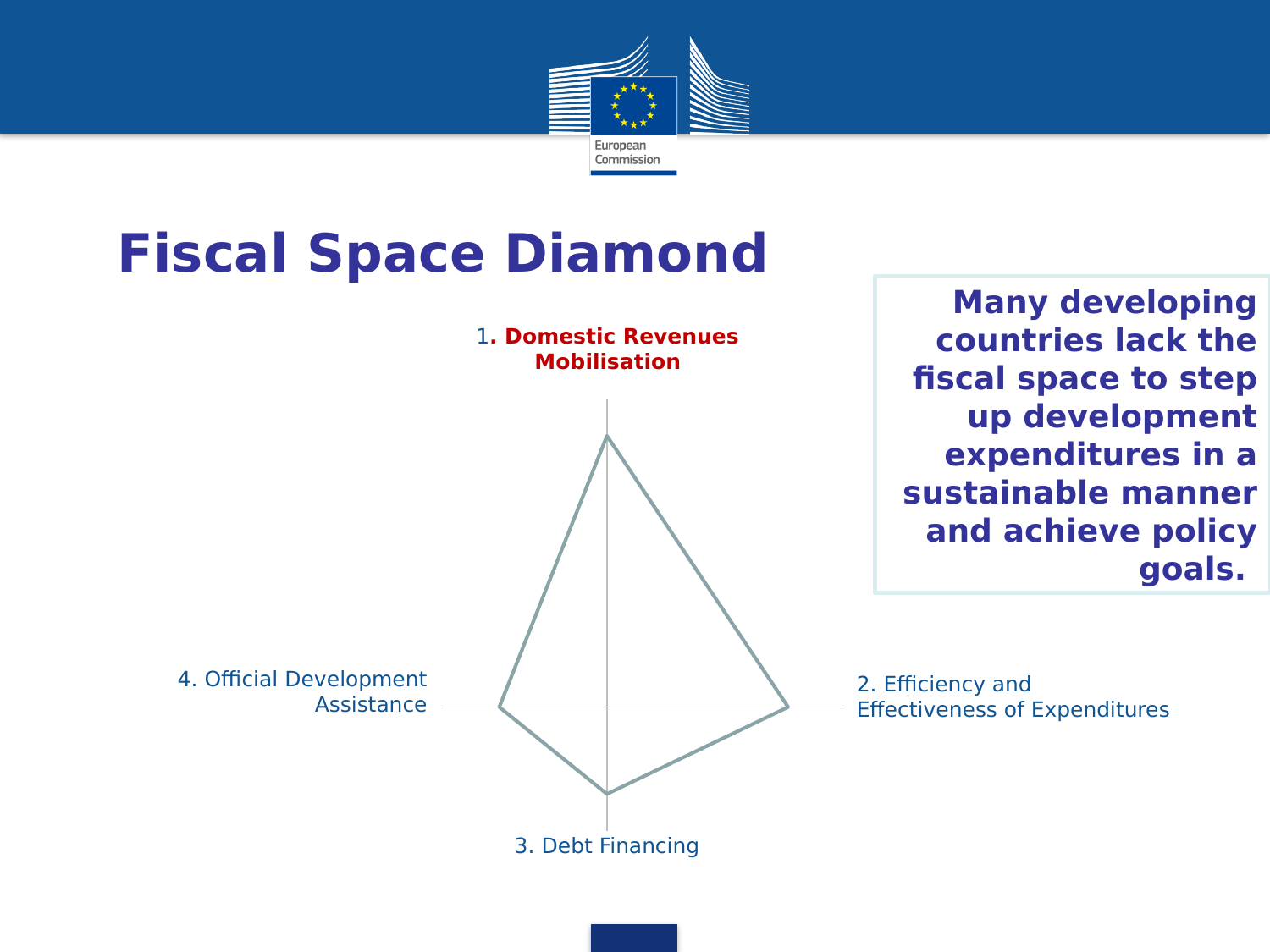

# Fiscal Space Diamond
Many developing countries lack the fiscal space to step up development expenditures in a sustainable manner and achieve policy goals.
1. Domestic Revenues Mobilisation
4. Official Development Assistance
2. Efficiency and
Effectiveness of Expenditures
3. Debt Financing